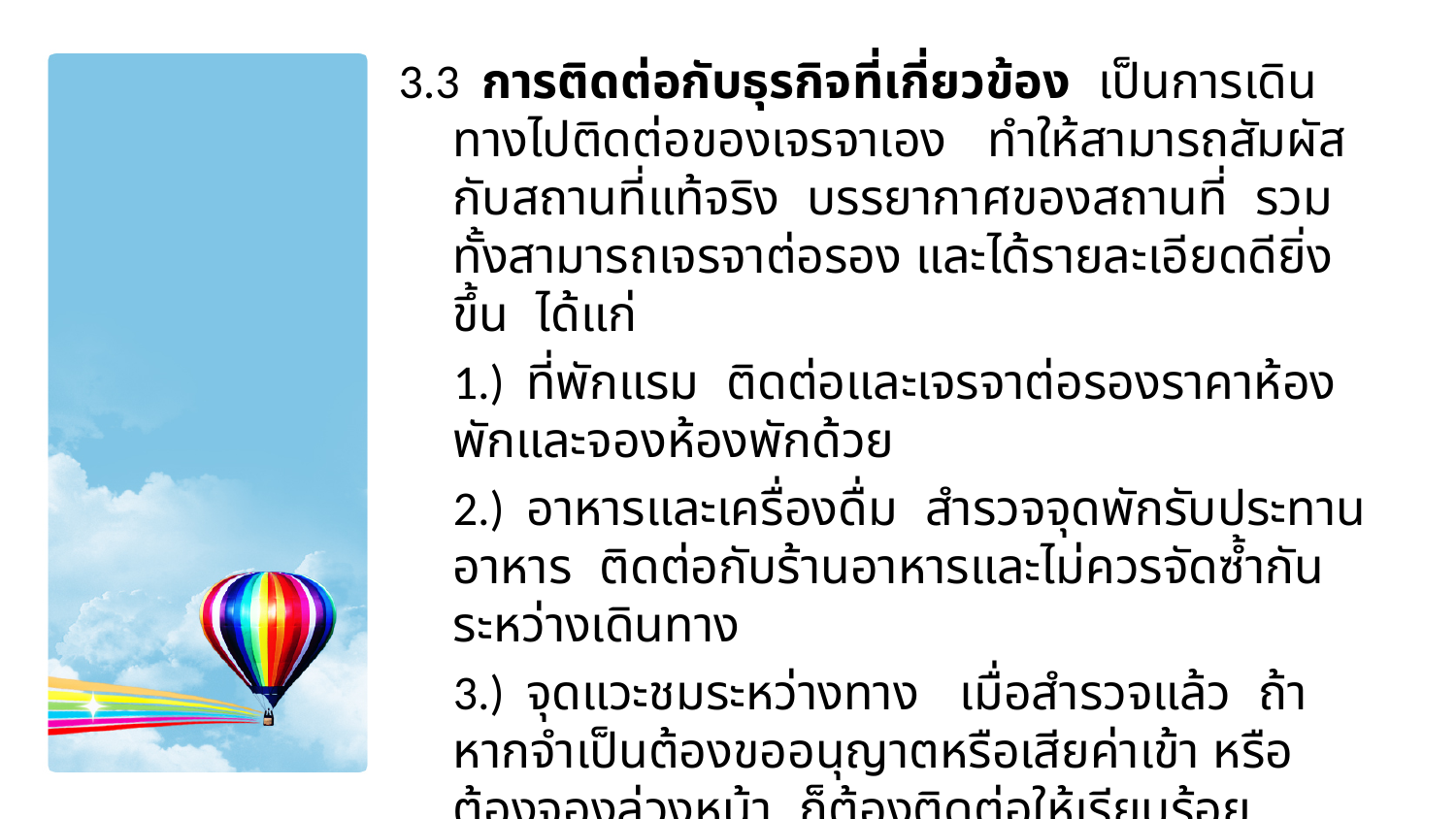

3.3  การติดต่อกับธุรกิจที่เกี่ยวข้อง  เป็นการเดินทางไปติดต่อของเจรจาเอง   ทำให้สามารถสัมผัสกับสถานที่แท้จริง  บรรยากาศของสถานที่  รวมทั้งสามารถเจรจาต่อรอง และได้รายละเอียดดียิ่งขึ้น  ได้แก่
	1.)  ที่พักแรม  ติดต่อและเจรจาต่อรองราคาห้องพักและจองห้องพักด้วย
	2.)  อาหารและเครื่องดื่ม  สำรวจจุดพักรับประทานอาหาร  ติดต่อกับร้านอาหารและไม่ควรจัดซ้ำกันระหว่างเดินทาง
	3.)  จุดแวะชมระหว่างทาง   เมื่อสำรวจแล้ว  ถ้าหากจำเป็นต้องขออนุญาตหรือเสียค่าเข้า หรือต้องจองล่วงหน้า  ก็ต้องติดต่อให้เรียบร้อย
	4.)  ยานพาหนะเดินทาง    เมื่อสำรวจพาหนะที่ใช้มีมากกว่า 1 ชนิด  อย่าลืมคำนึงถึงจำนวนวันเดินทาง  เพื่อจะได้ติดต่อสำรองที่นั่งหรือเช่าให้เรียบร้อย
#